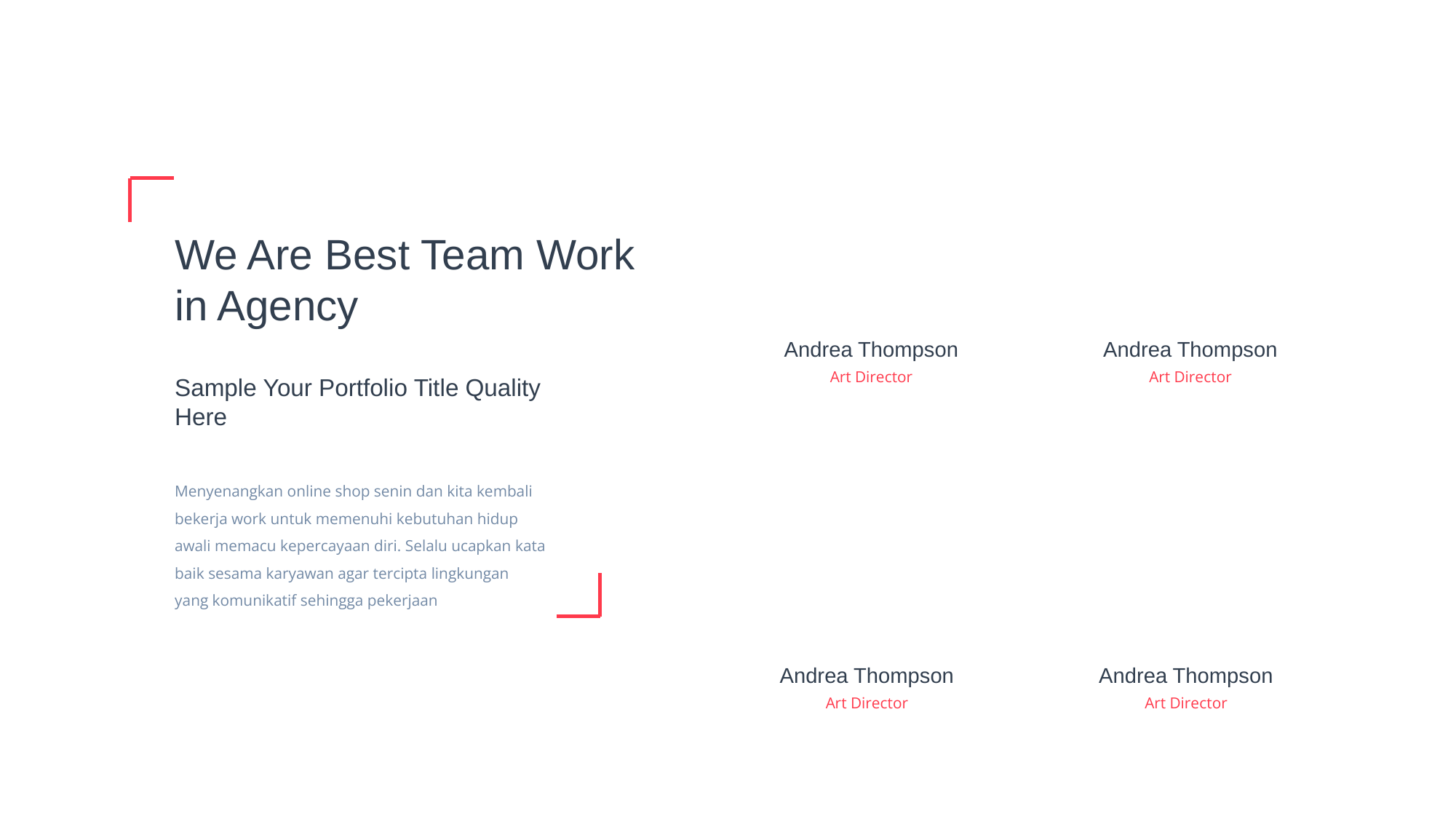

We Are Best Team Work in Agency
Andrea Thompson
Andrea Thompson
Art Director
Art Director
Sample Your Portfolio Title Quality Here

Menyenangkan online shop senin dan kita kembali bekerja work untuk memenuhi kebutuhan hidup awali memacu kepercayaan diri. Selalu ucapkan kata baik sesama karyawan agar tercipta lingkungan yang komunikatif sehingga pekerjaan
Andrea Thompson
Andrea Thompson
Art Director
Art Director